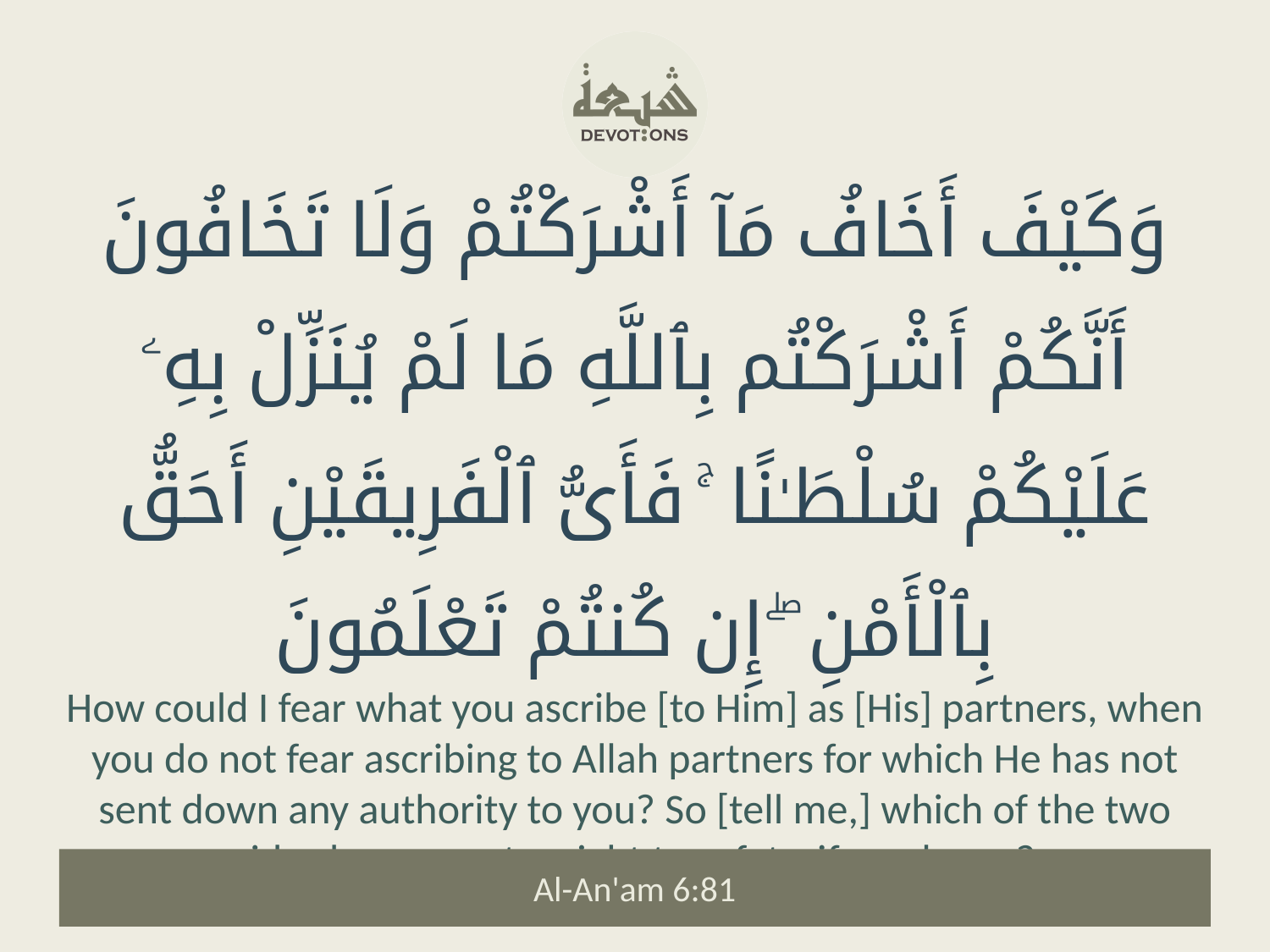

وَكَيْفَ أَخَافُ مَآ أَشْرَكْتُمْ وَلَا تَخَافُونَ أَنَّكُمْ أَشْرَكْتُم بِٱللَّهِ مَا لَمْ يُنَزِّلْ بِهِۦ عَلَيْكُمْ سُلْطَـٰنًا ۚ فَأَىُّ ٱلْفَرِيقَيْنِ أَحَقُّ بِٱلْأَمْنِ ۖ إِن كُنتُمْ تَعْلَمُونَ
How could I fear what you ascribe [to Him] as [His] partners, when you do not fear ascribing to Allah partners for which He has not sent down any authority to you? So [tell me,] which of the two sides has a greater right to safety, if you know?
Al-An'am 6:81